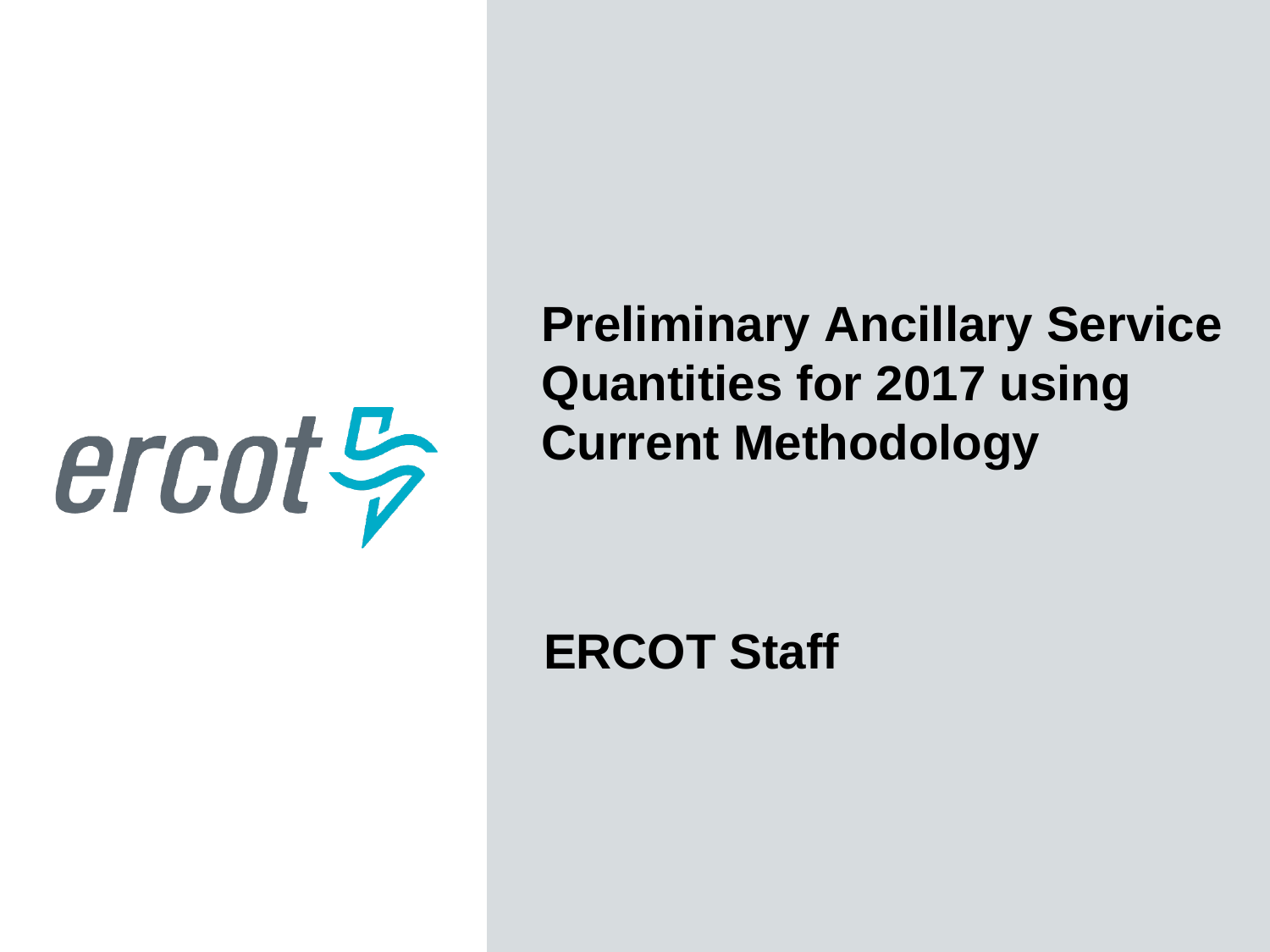

Preliminary Ancillary Service Quantities for 2017 using Current Methodology
ERCOT Staff